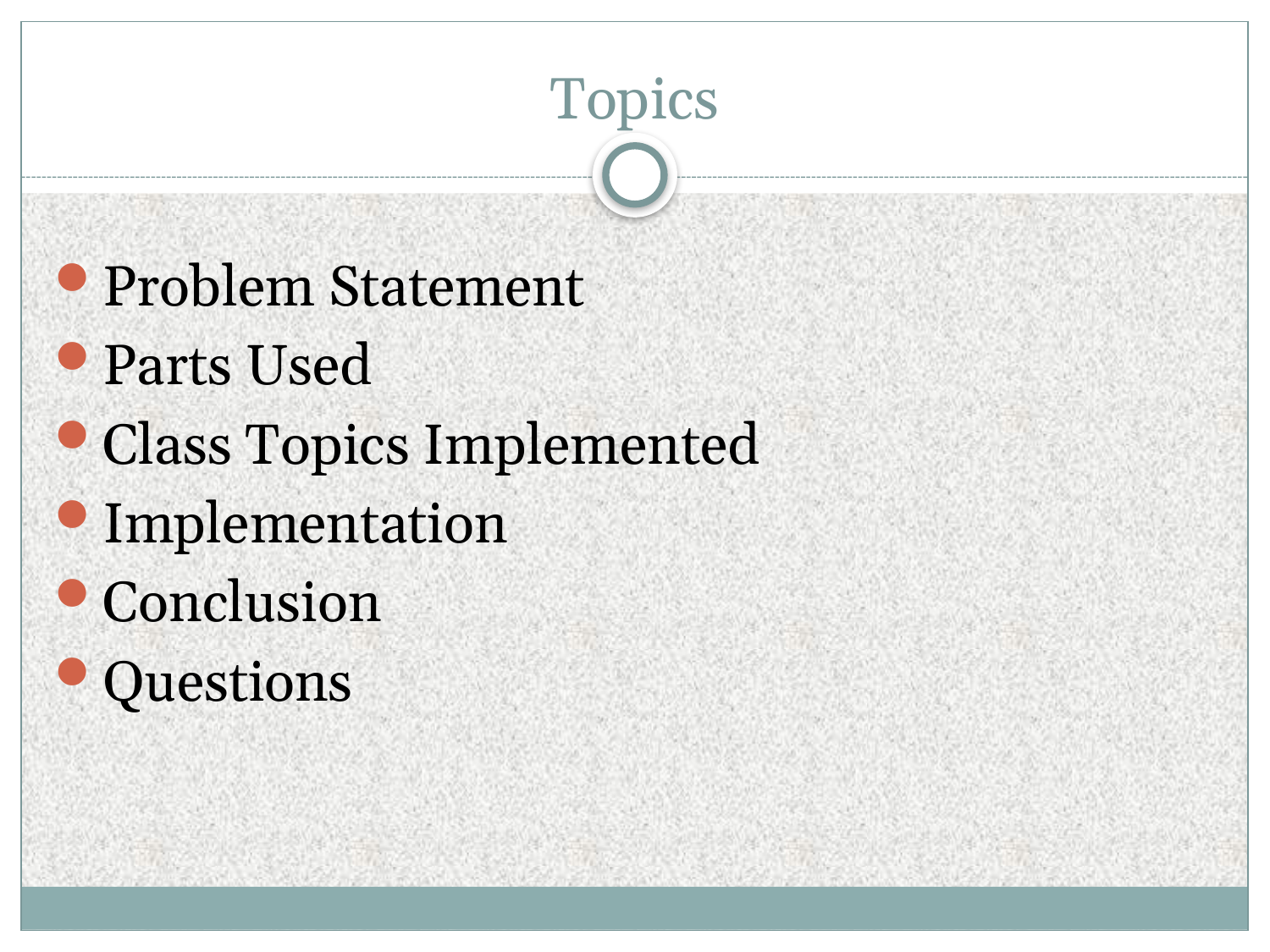

# Topics
Problem Statement
Parts Used
Class Topics Implemented
Implementation
Conclusion
Questions